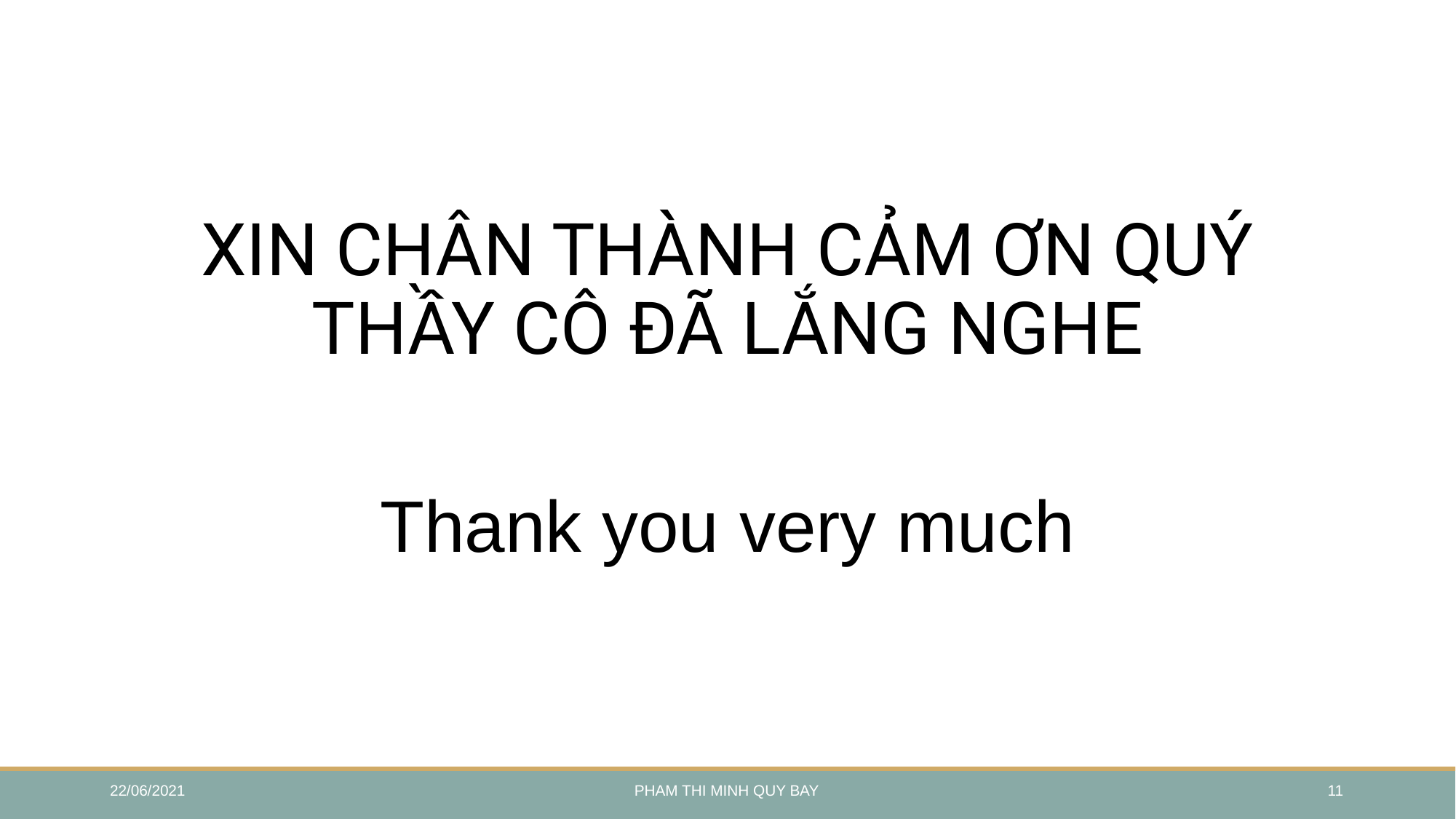

# XIN CHÂN THÀNH CẢM ƠN QUÝ THẦY CÔ ĐÃ LẮNG NGHE
Thank you very much
22/06/2021
PHAM THI MINH QUY BAY
11